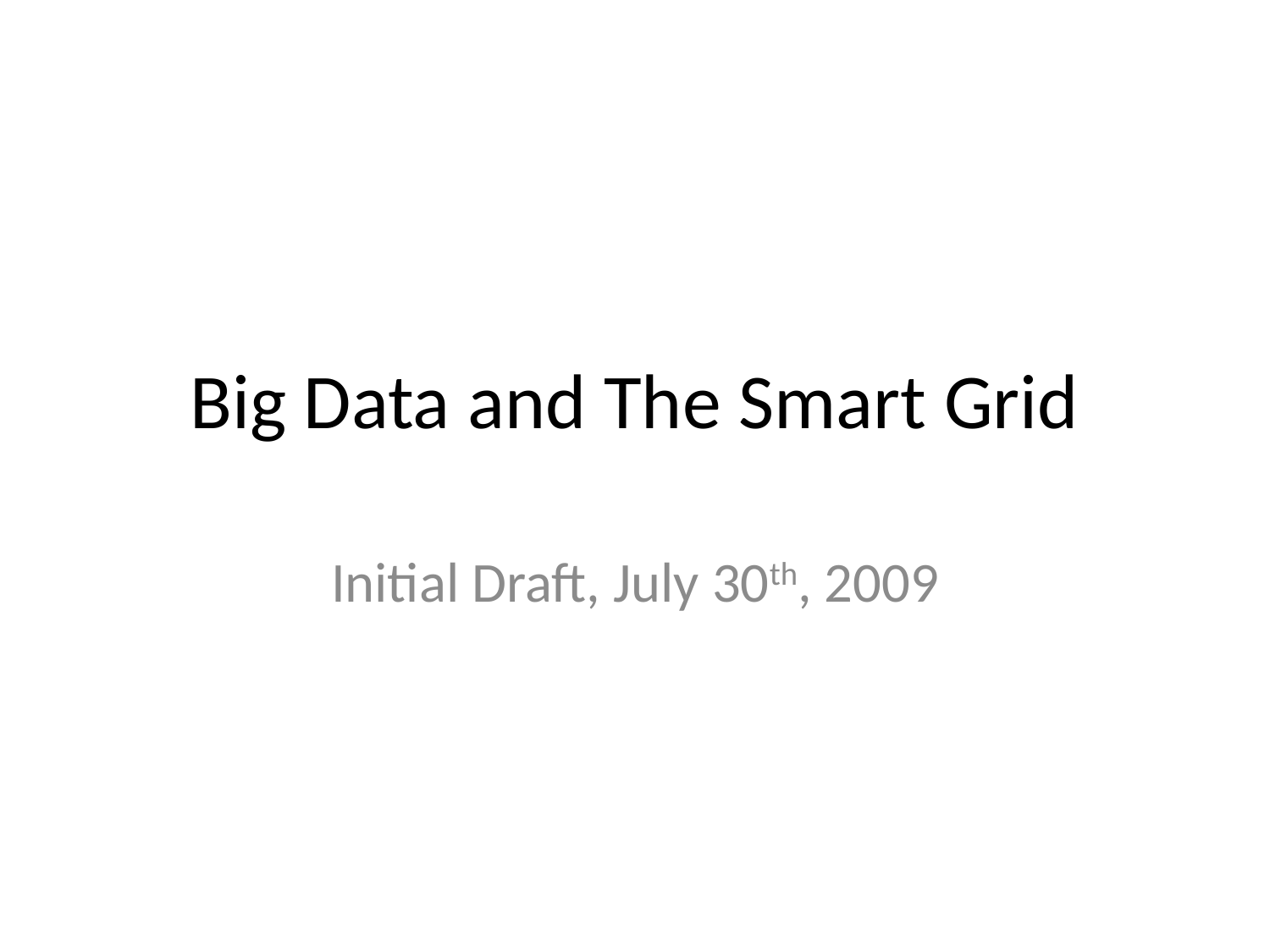

# Big Data and The Smart Grid
Initial Draft, July 30th, 2009